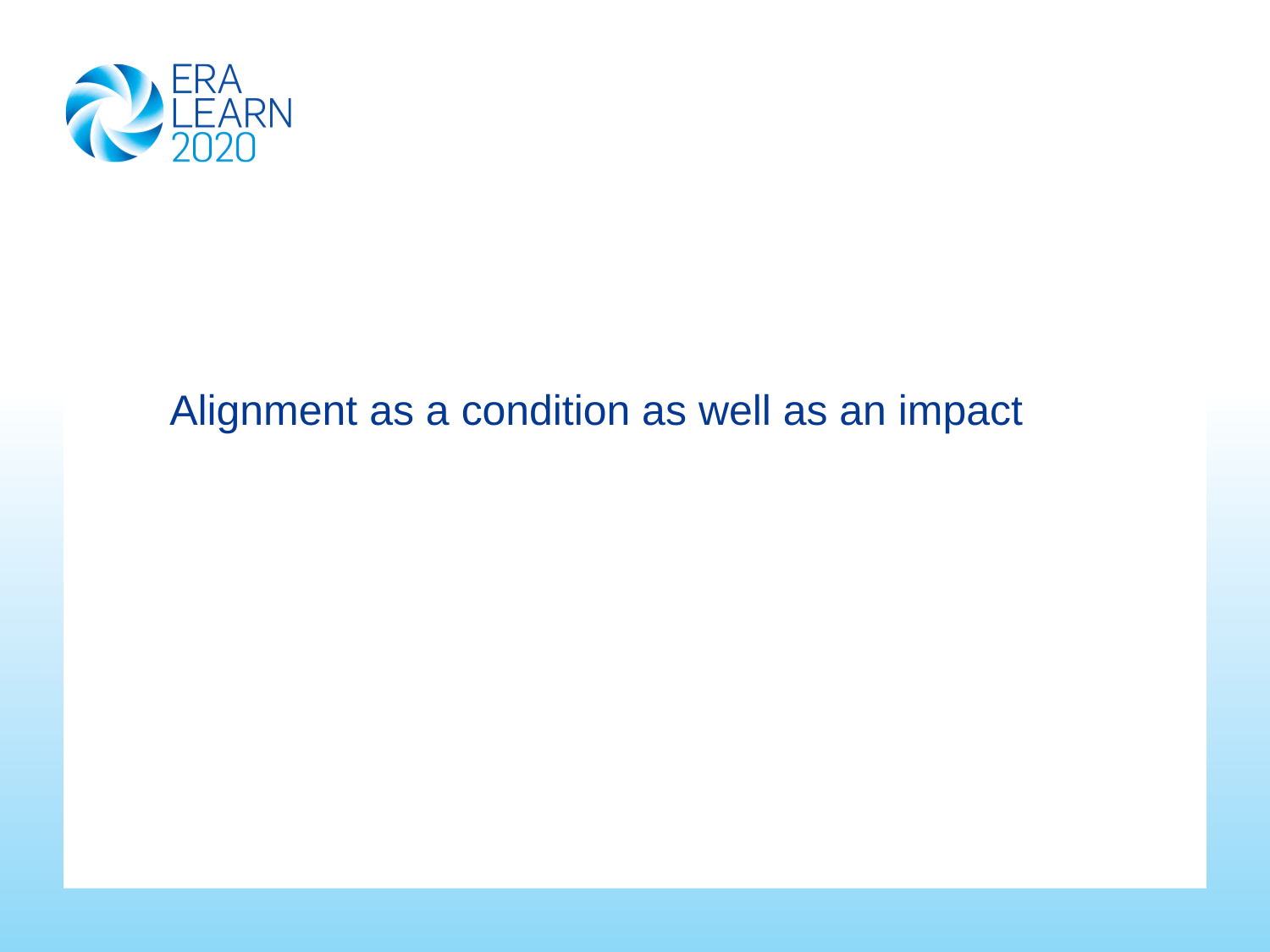

#
Alignment as a condition as well as an impact